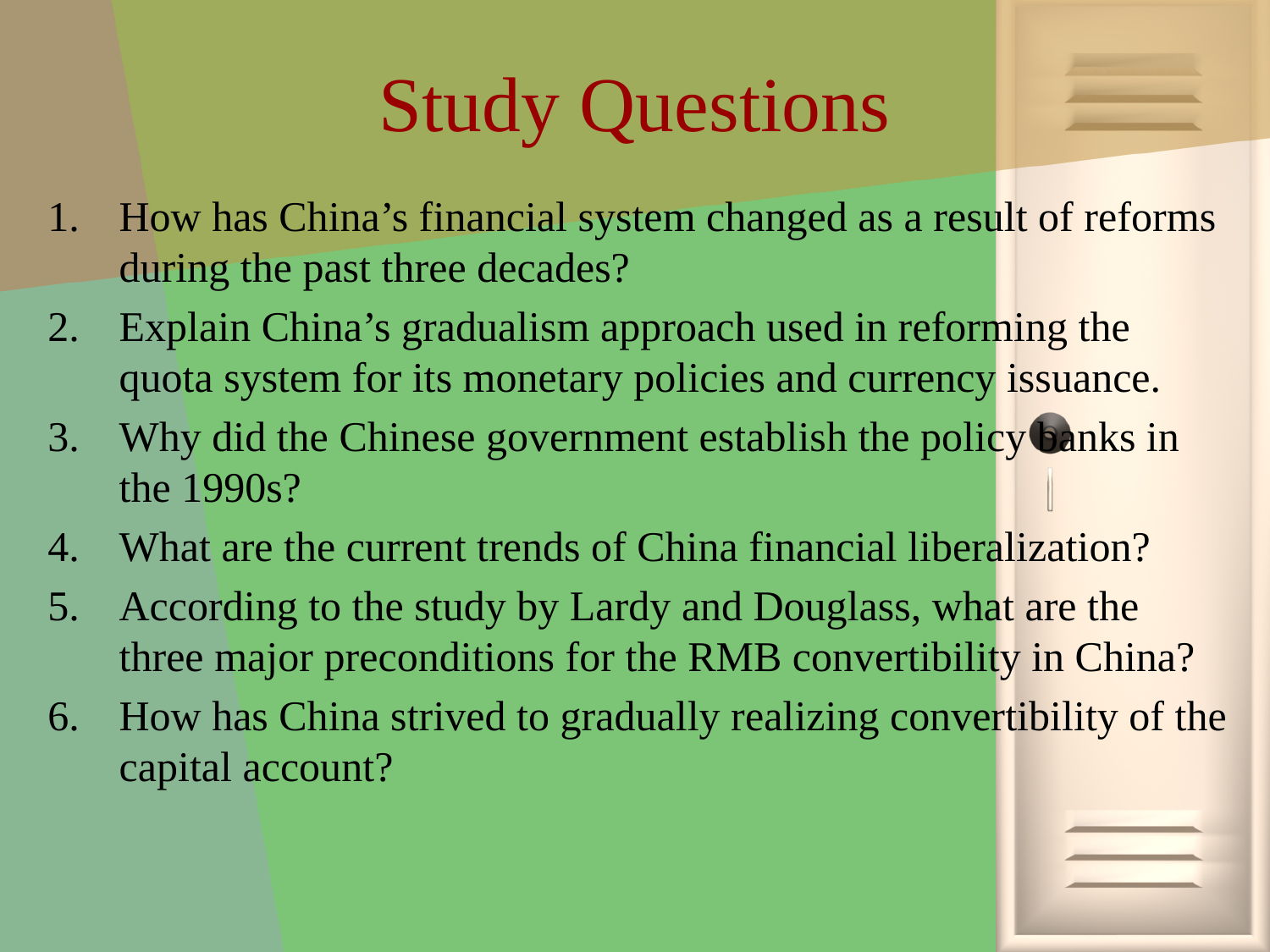

# Study Questions
How has China’s financial system changed as a result of reforms during the past three decades?
Explain China’s gradualism approach used in reforming the quota system for its monetary policies and currency issuance.
Why did the Chinese government establish the policy banks in the 1990s?
What are the current trends of China financial liberalization?
According to the study by Lardy and Douglass, what are the three major preconditions for the RMB convertibility in China?
How has China strived to gradually realizing convertibility of the capital account?